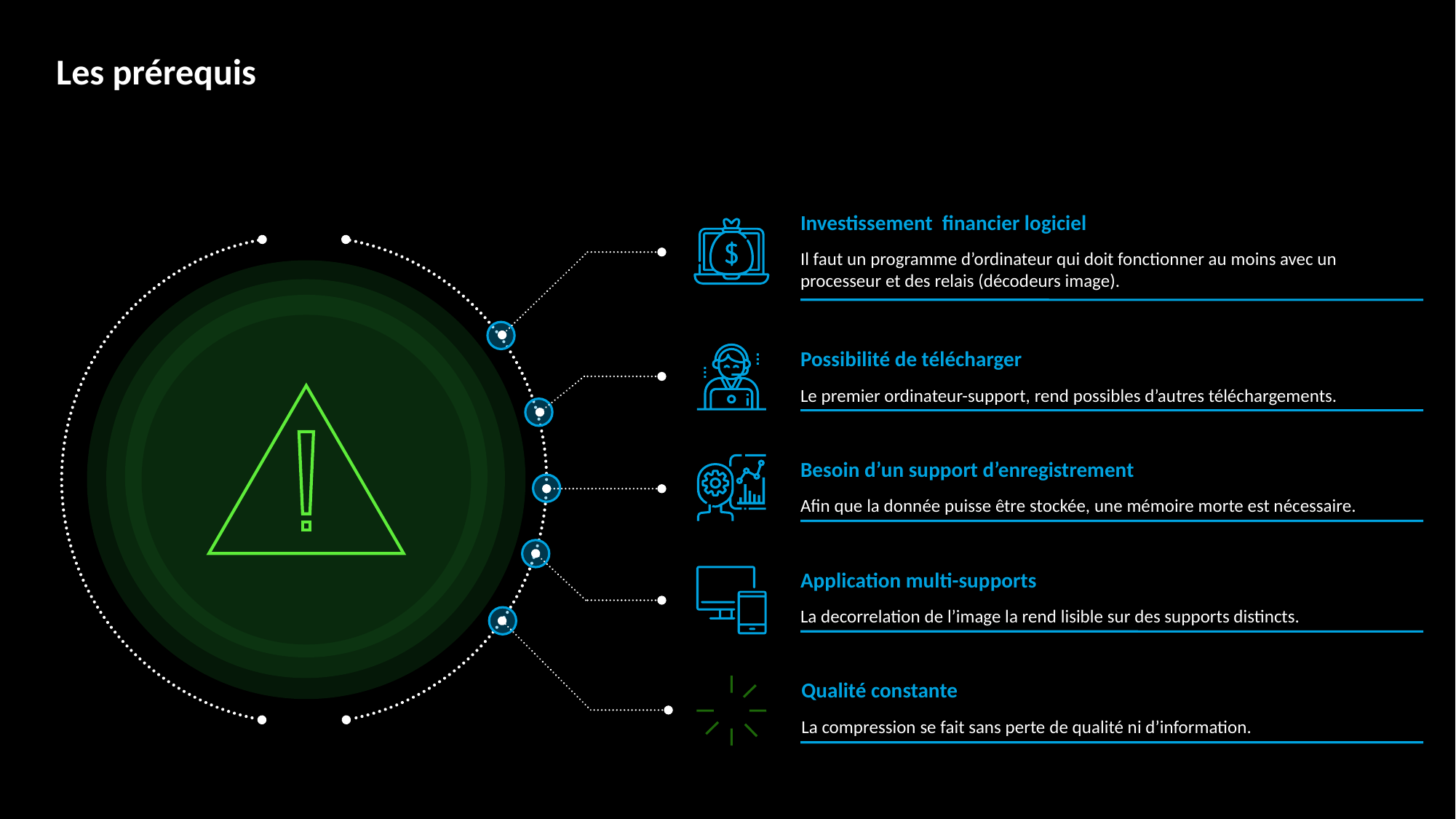

# Les prérequis
Investissement  financier logiciel
Il faut un programme d’ordinateur qui doit fonctionner au moins avec un processeur et des relais (décodeurs image).

Possibilité de télécharger
Le premier ordinateur-support, rend possibles d’autres téléchargements.

Besoin d’un support d’enregistrement
Afin que la donnée puisse être stockée, une mémoire morte est nécessaire.

Application multi-supports
La decorrelation de l’image la rend lisible sur des supports distincts.

Qualité constante
La compression se fait sans perte de qualité ni d’information.